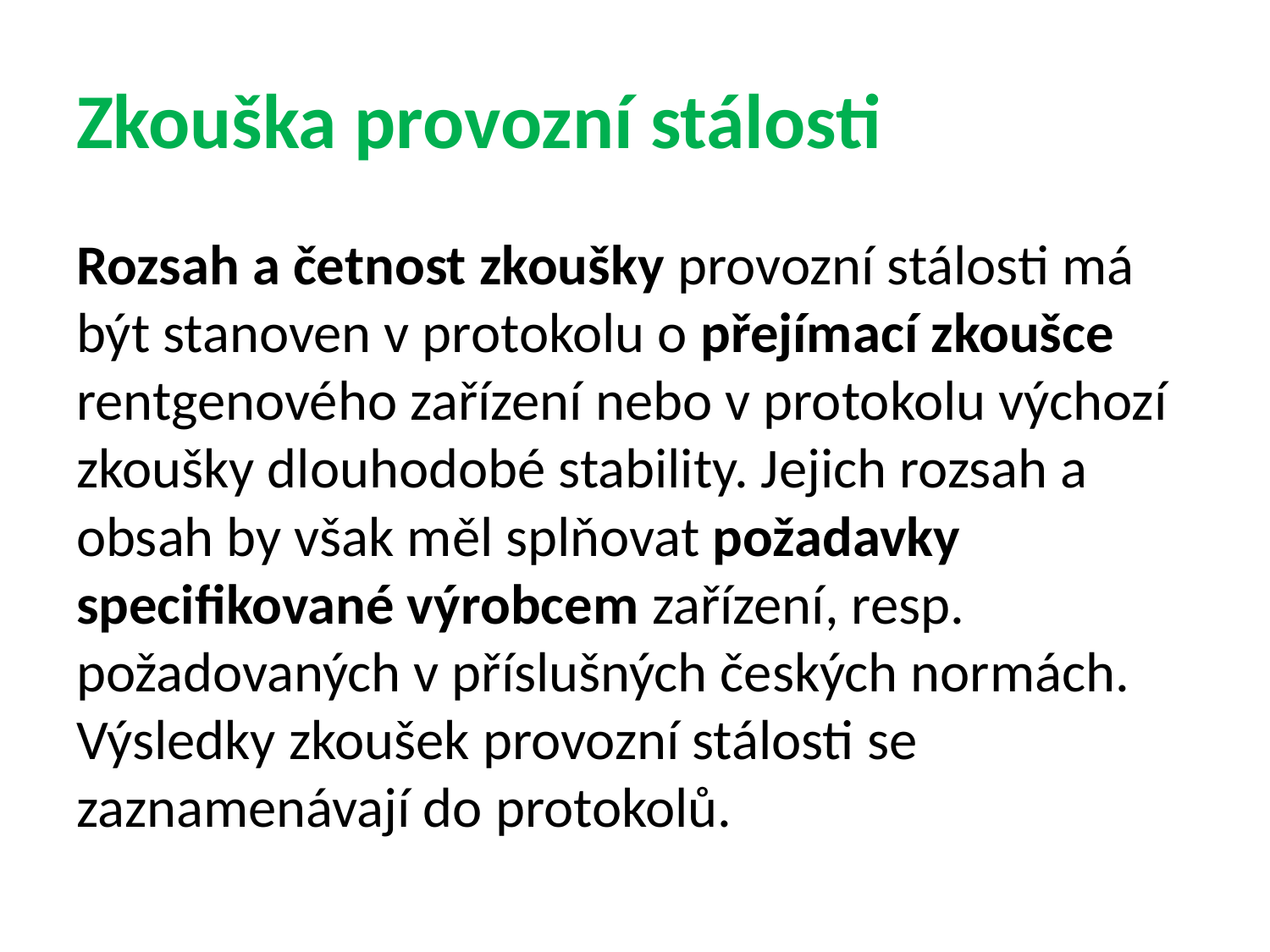

# Zkouška provozní stálosti
Rozsah a četnost zkoušky provozní stálosti má být stanoven v protokolu o přejímací zkoušce rentgenového zařízení nebo v protokolu výchozí zkoušky dlouhodobé stability. Jejich rozsah a obsah by však měl splňovat požadavky specifikované výrobcem zařízení, resp. požadovaných v příslušných českých normách. Výsledky zkoušek provozní stálosti se zaznamenávají do protokolů.